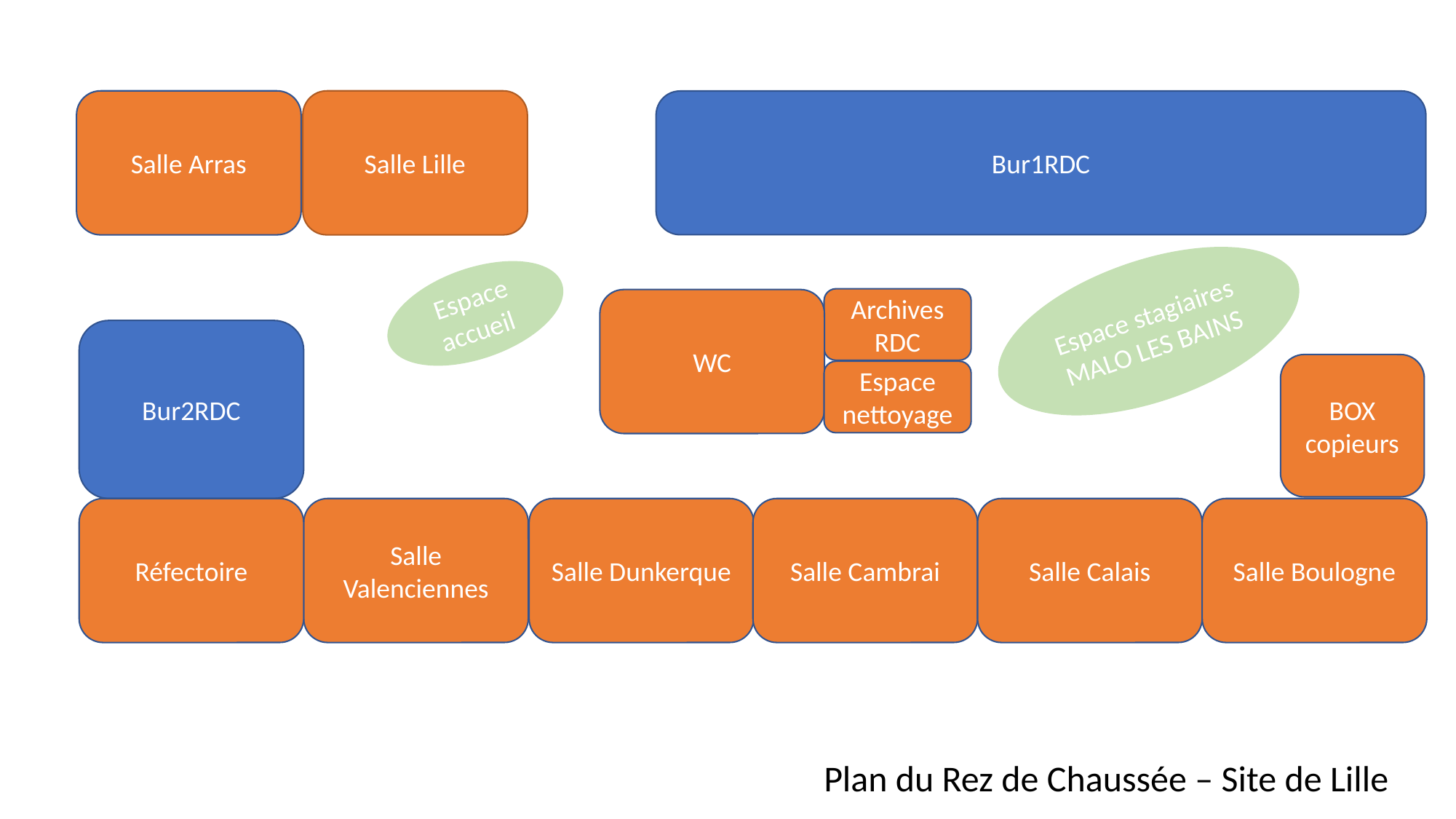

Salle Arras
Salle Lille
Bur1RDC
Espace stagiaires MALO LES BAINS
Espace accueil
Archives RDC
WC
Bur2RDC
BOX copieurs
Espace nettoyage
Réfectoire
Salle Valenciennes
Salle Dunkerque
Salle Cambrai
Salle Calais
Salle Boulogne
Plan du Rez de Chaussée – Site de Lille